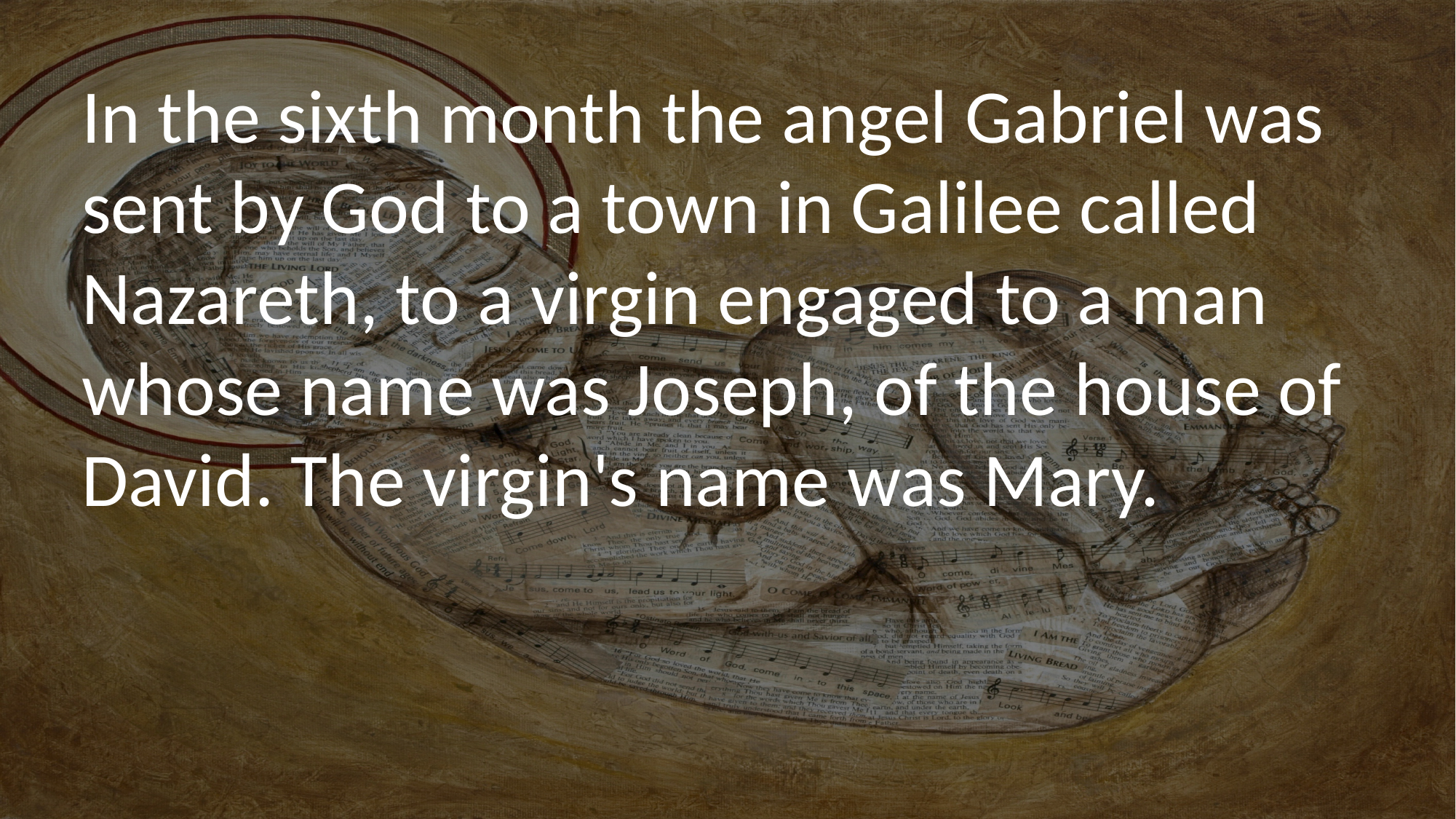

In the sixth month the angel Gabriel was sent by God to a town in Galilee called Nazareth, to a virgin engaged to a man whose name was Joseph, of the house of David. The virgin's name was Mary.